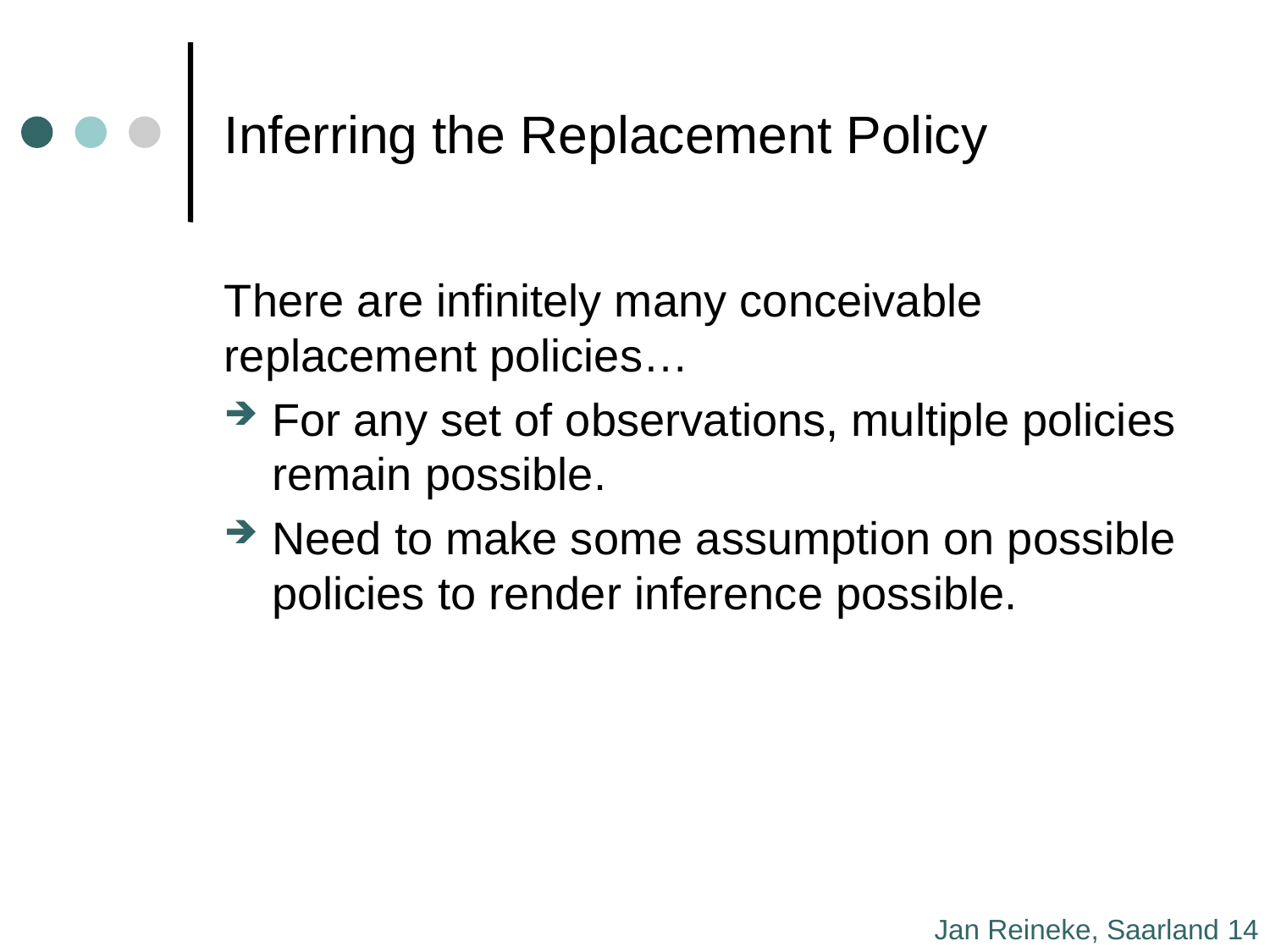

# Inferring the Replacement Policy
There are infinitely many conceivable replacement policies…
For any set of observations, multiple policies remain possible.
Need to make some assumption on possible policies to render inference possible.